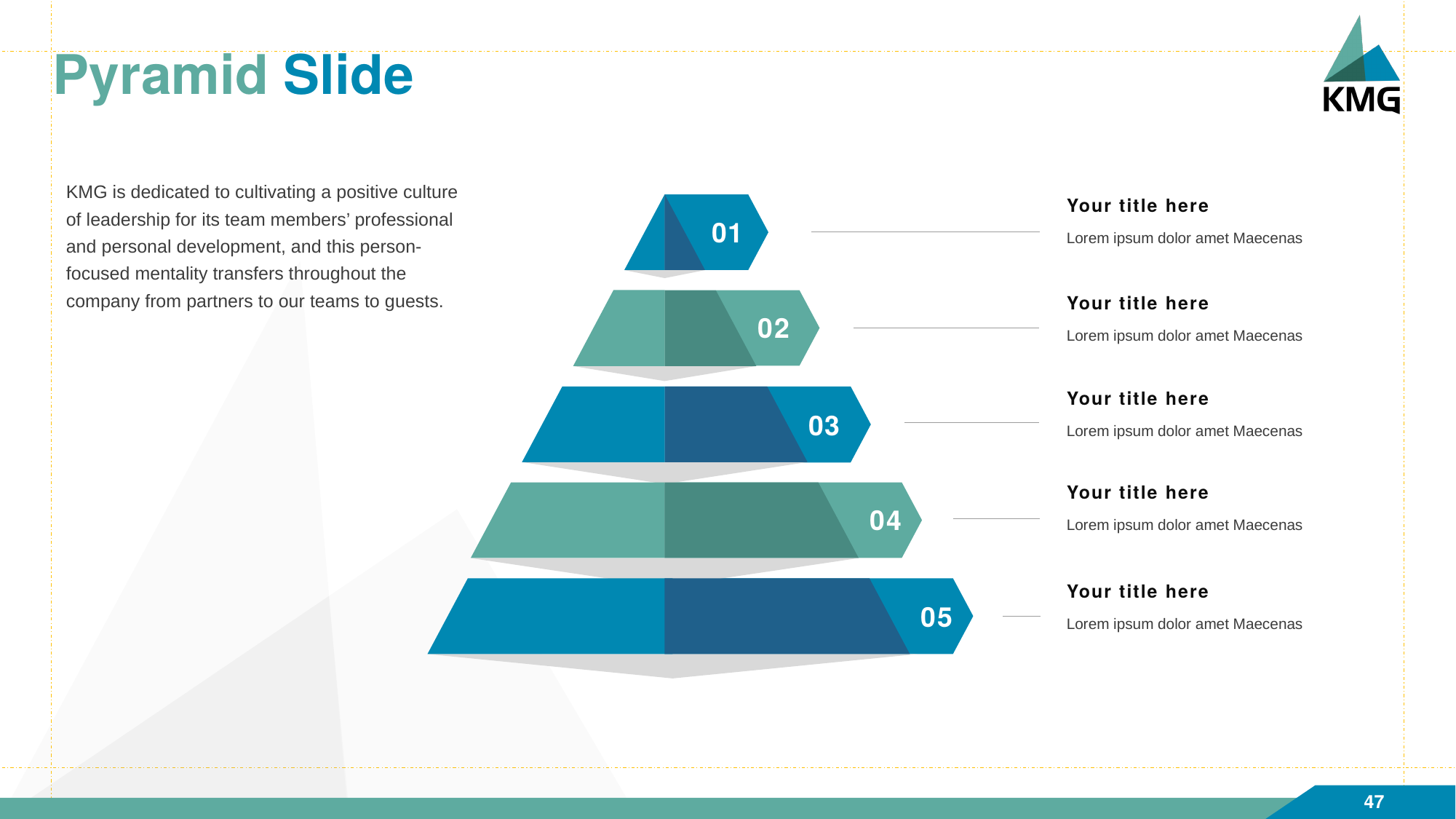

# Pyramid Slide
KMG is dedicated to cultivating a positive culture of leadership for its team members’ professional and personal development, and this person-focused mentality transfers throughout the company from partners to our teams to guests.
Your title here

01
Lorem ipsum dolor amet Maecenas
Your title here
02
Lorem ipsum dolor amet Maecenas
Your title here
03
Lorem ipsum dolor amet Maecenas
Your title here
04
Lorem ipsum dolor amet Maecenas
Your title here
05
Lorem ipsum dolor amet Maecenas